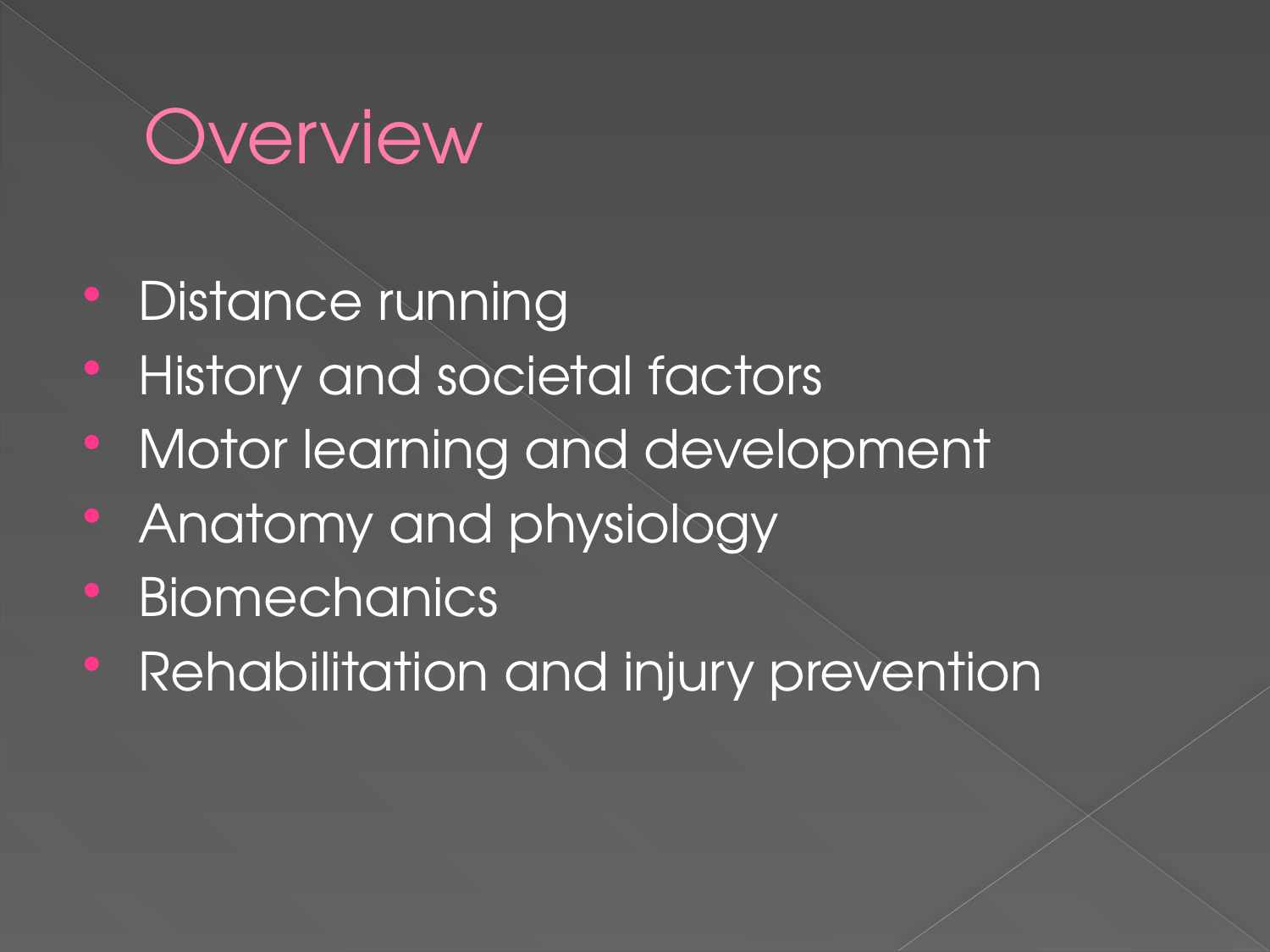

# Overview
Distance running
History and societal factors
Motor learning and development
Anatomy and physiology
Biomechanics
Rehabilitation and injury prevention